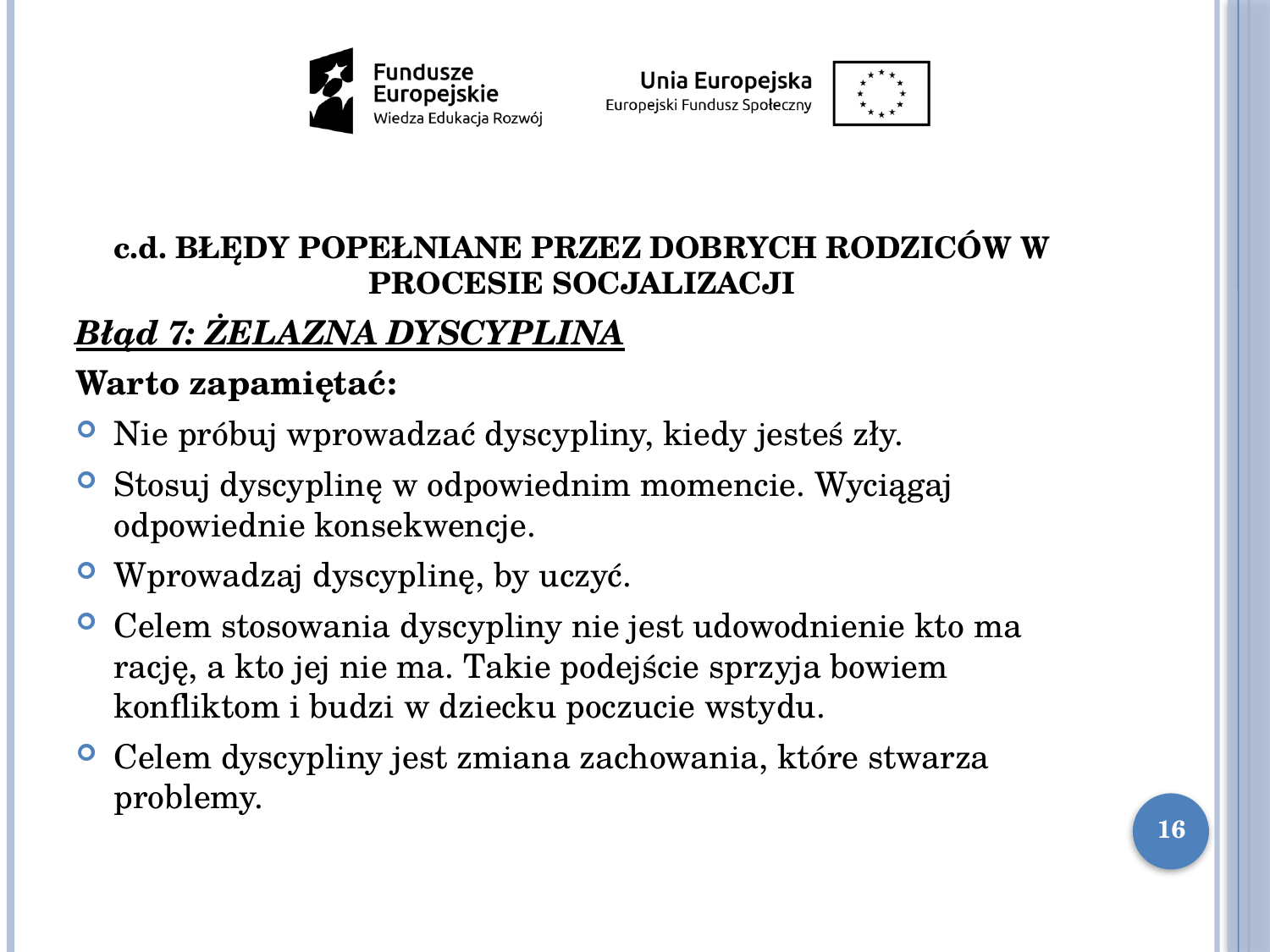

c.d. BŁĘDY POPEŁNIANE PRZEZ DOBRYCH RODZICÓW W PROCESIE SOCJALIZACJI
Błąd 7: ŻELAZNA DYSCYPLINA
Warto zapamiętać:
Nie próbuj wprowadzać dyscypliny, kiedy jesteś zły.
Stosuj dyscyplinę w odpowiednim momencie. Wyciągaj odpowiednie konsekwencje.
Wprowadzaj dyscyplinę, by uczyć.
Celem stosowania dyscypliny nie jest udowodnienie kto ma rację, a kto jej nie ma. Takie podejście sprzyja bowiem konfliktom i budzi w dziecku poczucie wstydu.
Celem dyscypliny jest zmiana zachowania, które stwarza problemy.

16